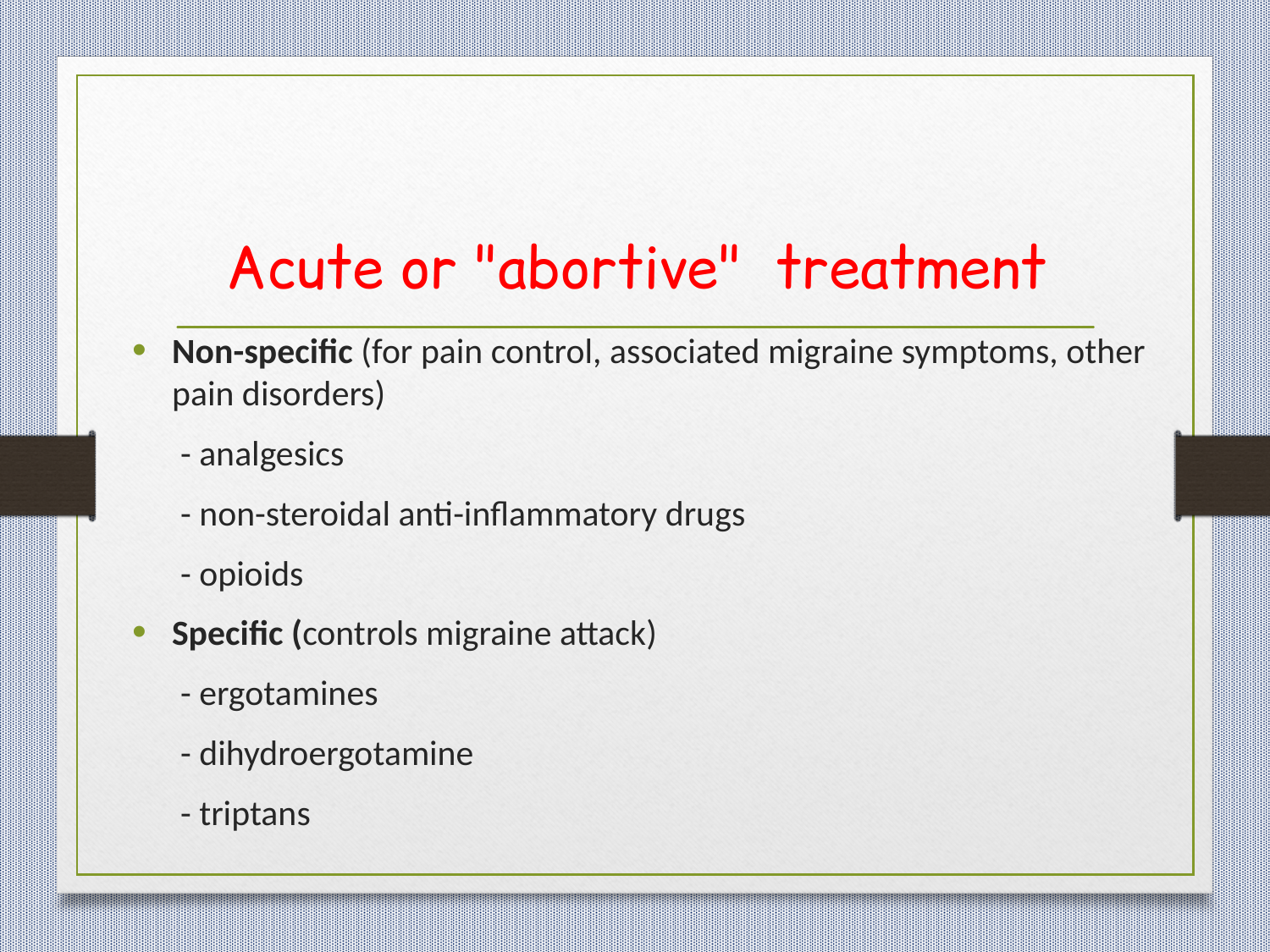

# Acute or "abortive"  treatment
Non-specific (for pain control, associated migraine symptoms, other pain disorders)
      - analgesics
      - non-steroidal anti-inflammatory drugs
      - opioids
Specific (controls migraine attack)
      - ergotamines
      - dihydroergotamine
      - triptans